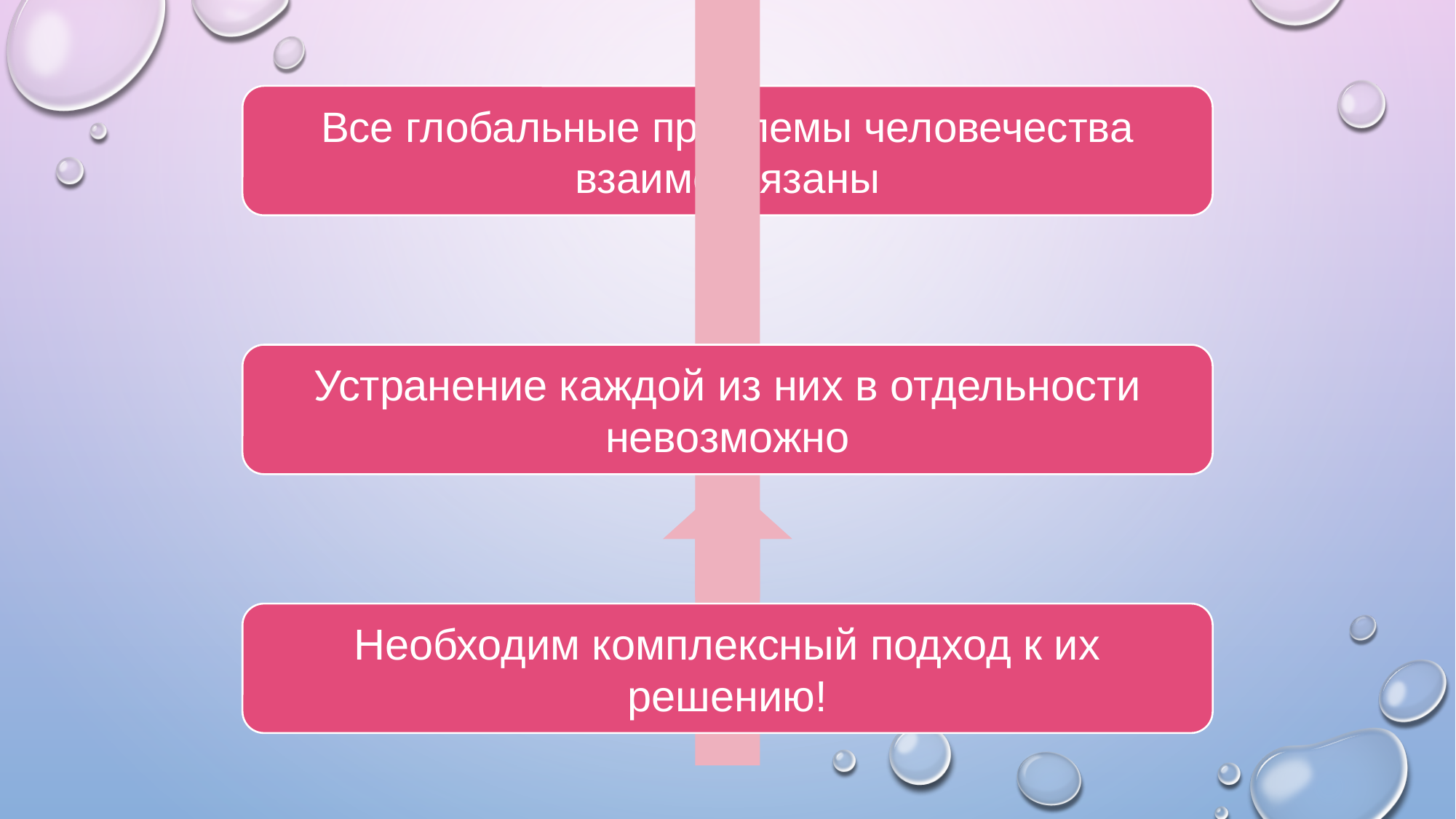

Все глобальные проблемы человечества взаимосвязаны
Устранение каждой из них в отдельности невозможно
Необходим комплексный подход к их решению!